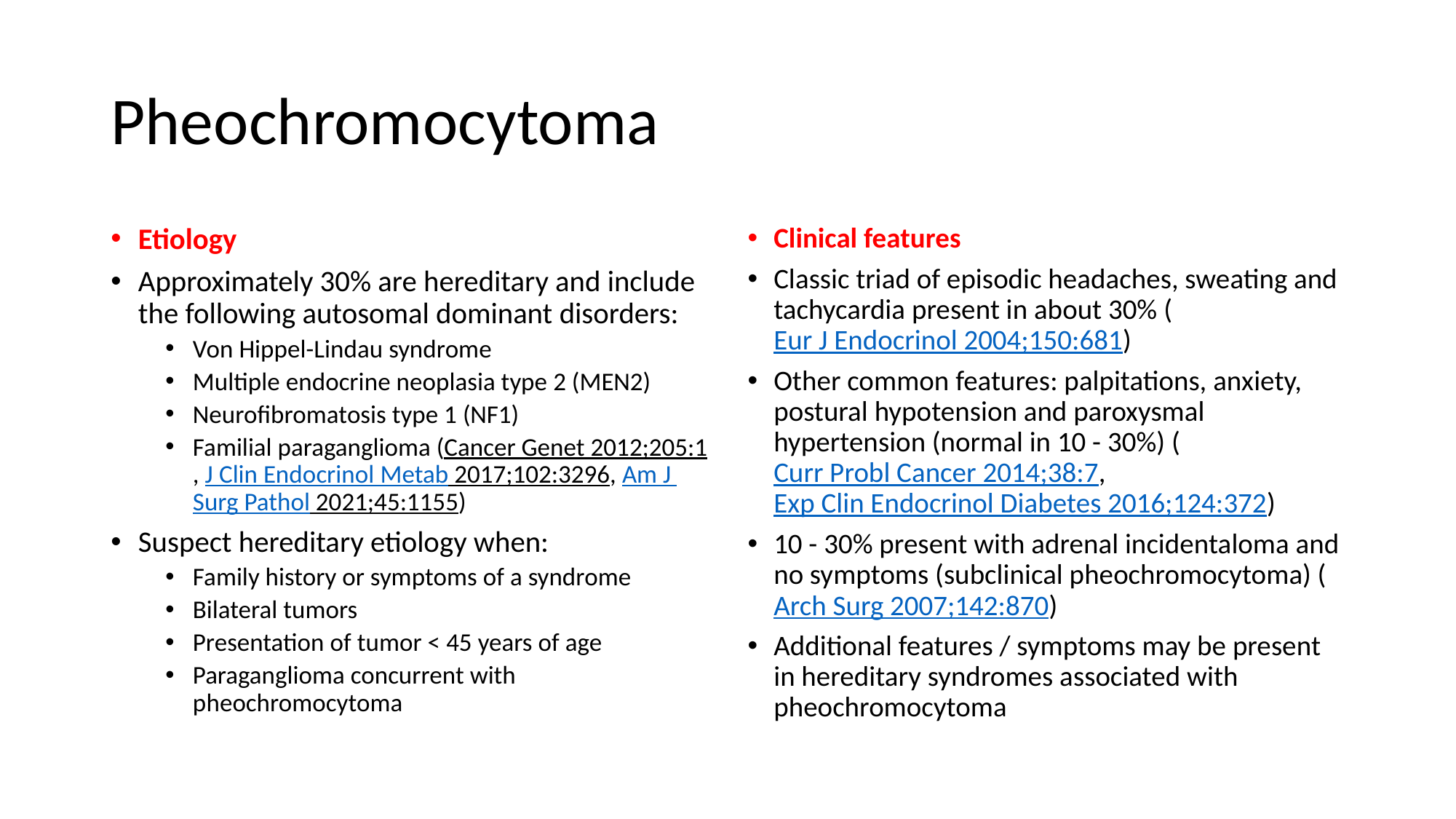

# Pheochromocytoma
Etiology
Approximately 30% are hereditary and include the following autosomal dominant disorders:
Von Hippel-Lindau syndrome
Multiple endocrine neoplasia type 2 (MEN2)
Neurofibromatosis type 1 (NF1)
Familial paraganglioma (Cancer Genet 2012;205:1, J Clin Endocrinol Metab 2017;102:3296, Am J Surg Pathol 2021;45:1155)
Suspect hereditary etiology when:
Family history or symptoms of a syndrome
Bilateral tumors
Presentation of tumor < 45 years of age
Paraganglioma concurrent with pheochromocytoma
Clinical features
Classic triad of episodic headaches, sweating and tachycardia present in about 30% (Eur J Endocrinol 2004;150:681)
Other common features: palpitations, anxiety, postural hypotension and paroxysmal hypertension (normal in 10 - 30%) (Curr Probl Cancer 2014;38:7, Exp Clin Endocrinol Diabetes 2016;124:372)
10 - 30% present with adrenal incidentaloma and no symptoms (subclinical pheochromocytoma) (Arch Surg 2007;142:870)
Additional features / symptoms may be present in hereditary syndromes associated with pheochromocytoma